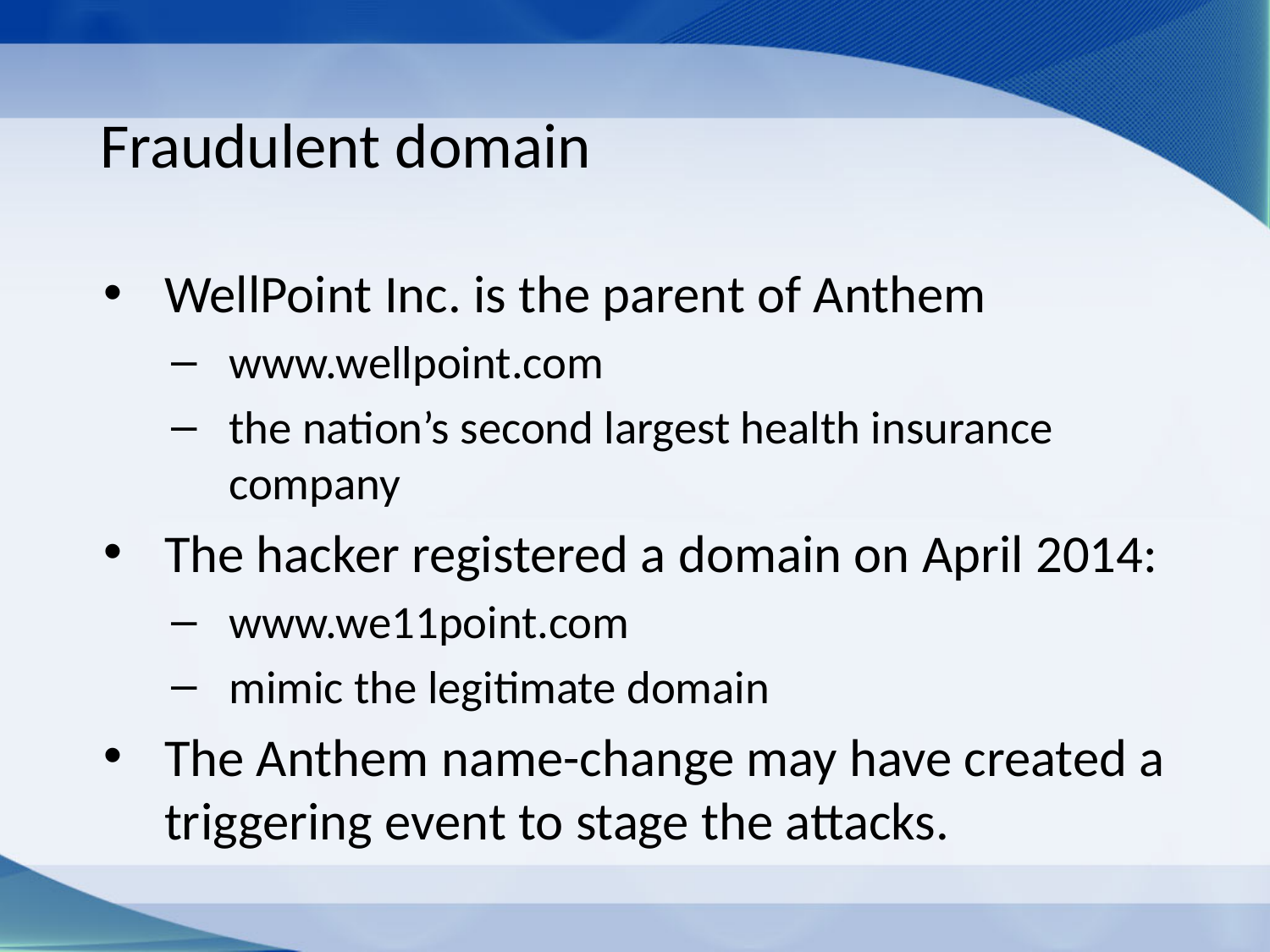

# Fraudulent domain
WellPoint Inc. is the parent of Anthem
www.wellpoint.com
the nation’s second largest health insurance company
The hacker registered a domain on April 2014:
www.we11point.com
mimic the legitimate domain
The Anthem name-change may have created a triggering event to stage the attacks.